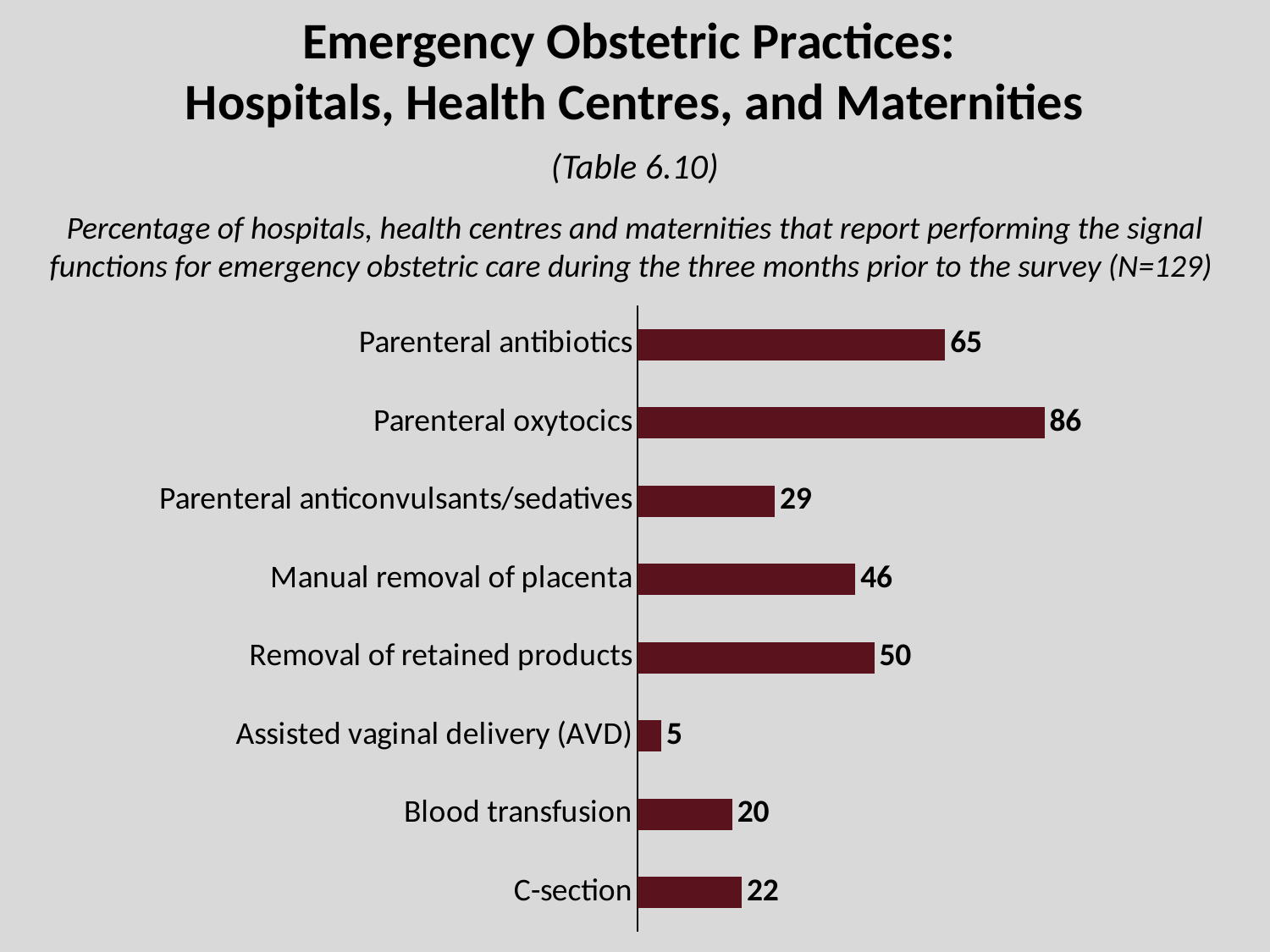

# Emergency Obstetric Practices: Hospitals, Health Centres, and Maternities
(Table 6.10)
Percentage of hospitals, health centres and maternities that report performing the signal functions for emergency obstetric care during the three months prior to the survey (N=129)

### Chart

| Category | Series 1 |
|---|---|
| C-section | 22.0 |
| Blood transfusion | 20.0 |
| Assisted vaginal delivery (AVD) | 5.0 |
| Removal of retained products | 50.0 |
| Manual removal of placenta | 46.0 |
| Parenteral anticonvulsants/sedatives | 29.0 |
| Parenteral oxytocics | 86.0 |
| Parenteral antibiotics | 65.0 |